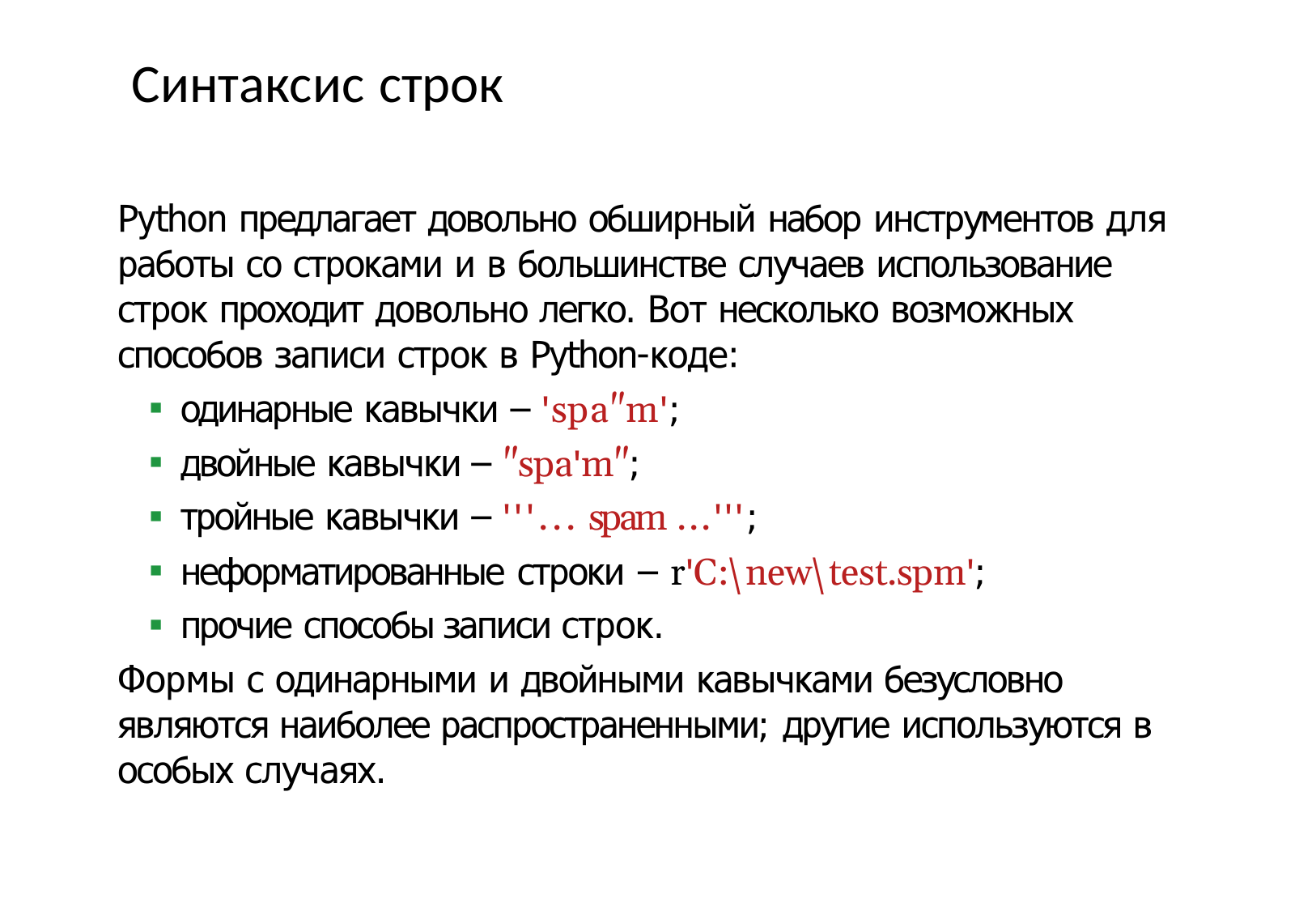

# Синтаксис строк
Python предлагает довольно обширный набор инструментов для работы со строками и в большинстве случаев использование строк проходит довольно легко. Вот несколько возможных способов записи строк в Python-коде:
одинарные кавычки – 'spa"m';
двойные кавычки – "spa'm";
тройные кавычки – '''... spam ...''';
неформатированные строки – r'C:\new\test.spm';
прочие способы записи строк.
Формы с одинарными и двойными кавычками безусловно являются наиболее распространенными; другие используются в особых случаях.